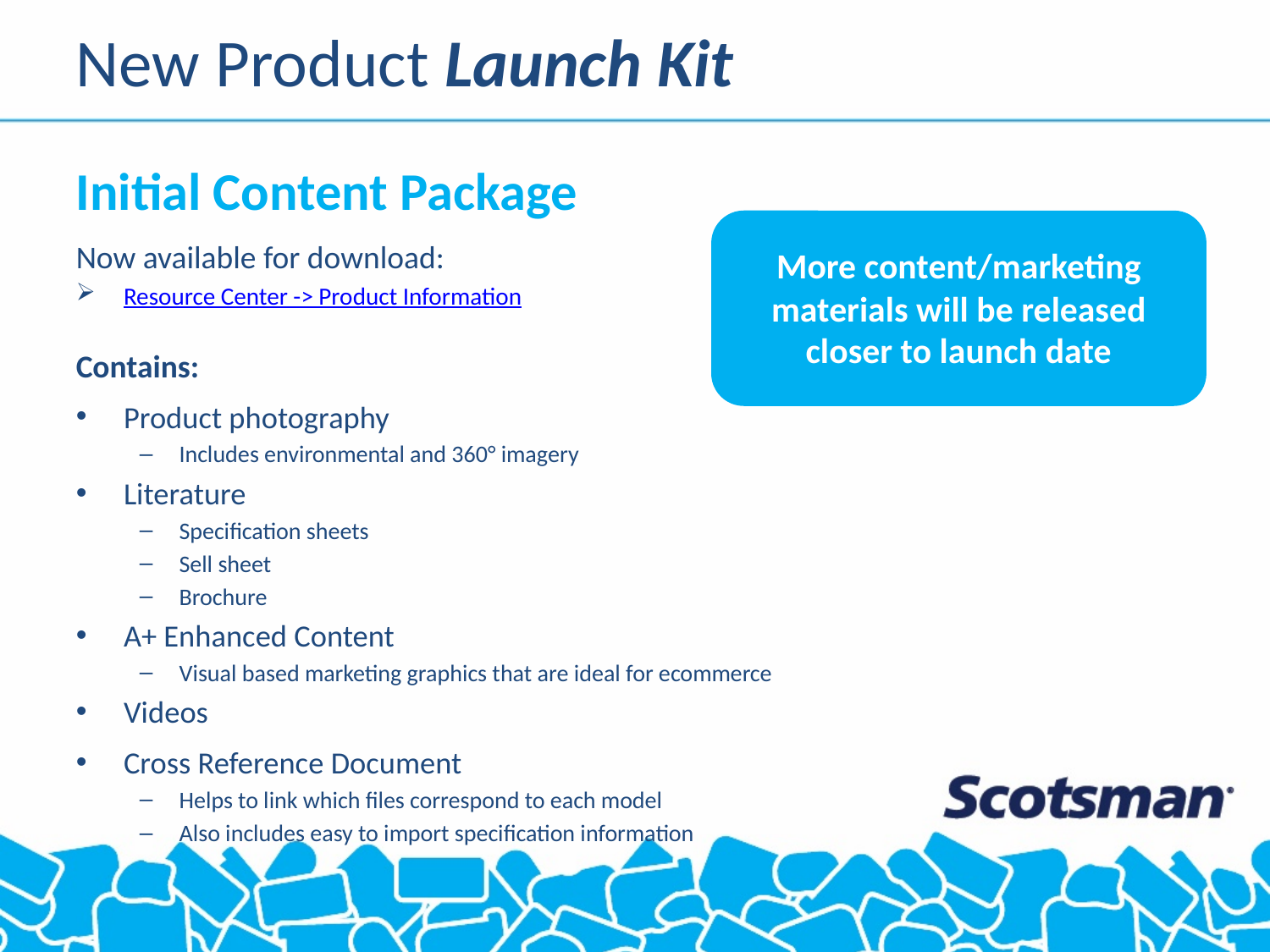

New Product Launch Kit

Initial Content Package

Now available for download:
Resource Center -> Product Information

Contains:

Product photography
Includes environmental and 360° imagery
Literature
Specification sheets
Sell sheet
Brochure
A+ Enhanced Content
Visual based marketing graphics that are ideal for ecommerce
Videos

Cross Reference Document
Helps to link which files correspond to each model
Also includes easy to import specification information

More content/marketing materials will be released closer to launch date